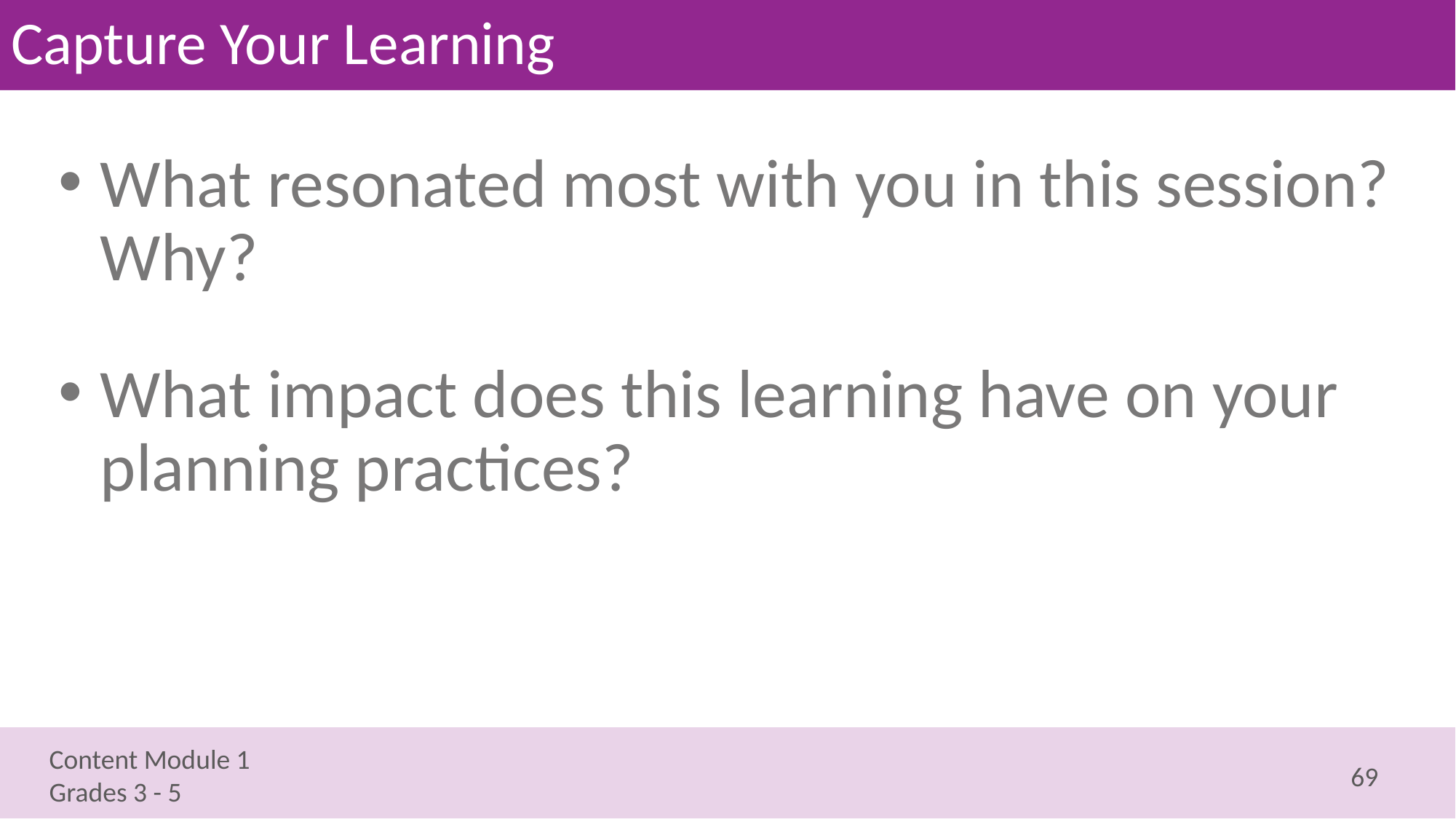

# Capture Your Learning
What resonated most with you in this session? Why?

What impact does this learning have on your planning practices?

69